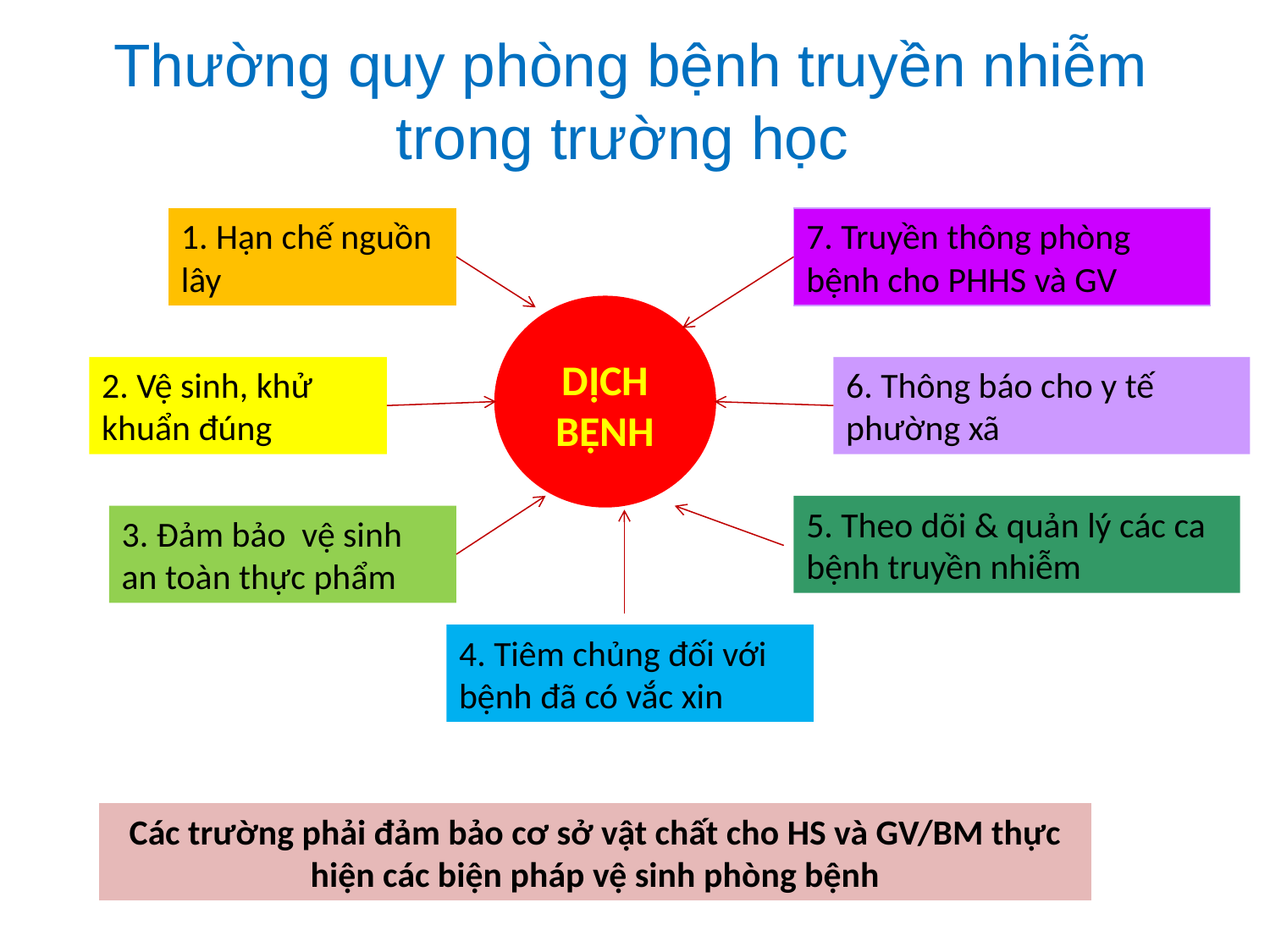

# Thường quy phòng bệnh truyền nhiễm trong trường học
1. Hạn chế nguồn lây
7. Truyền thông phòng bệnh cho PHHS và GV

DỊCH BỆNH
2. Vệ sinh, khử khuẩn đúng
6. Thông báo cho y tế phường xã
5. Theo dõi & quản lý các ca bệnh truyền nhiễm
3. Đảm bảo  vệ sinh an toàn thực phẩm
4. Tiêm chủng đối với  bệnh đã có vắc xin
Các trường phải đảm bảo cơ sở vật chất cho HS và GV/BM thực hiện các biện pháp vệ sinh phòng bệnh